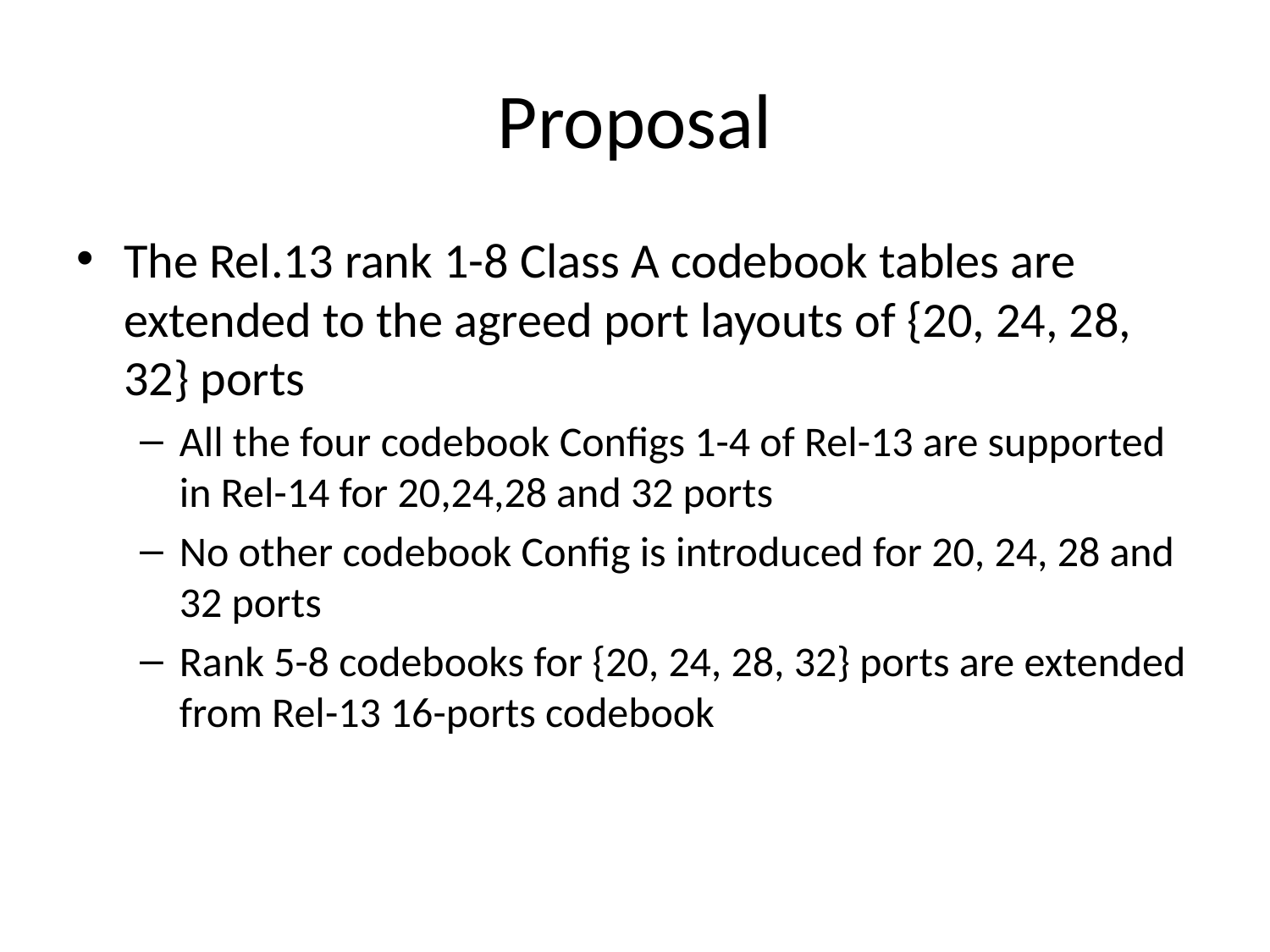

# Proposal
The Rel.13 rank 1-8 Class A codebook tables are extended to the agreed port layouts of {20, 24, 28, 32} ports
All the four codebook Configs 1-4 of Rel-13 are supported in Rel-14 for 20,24,28 and 32 ports
No other codebook Config is introduced for 20, 24, 28 and 32 ports
Rank 5-8 codebooks for {20, 24, 28, 32} ports are extended from Rel-13 16-ports codebook